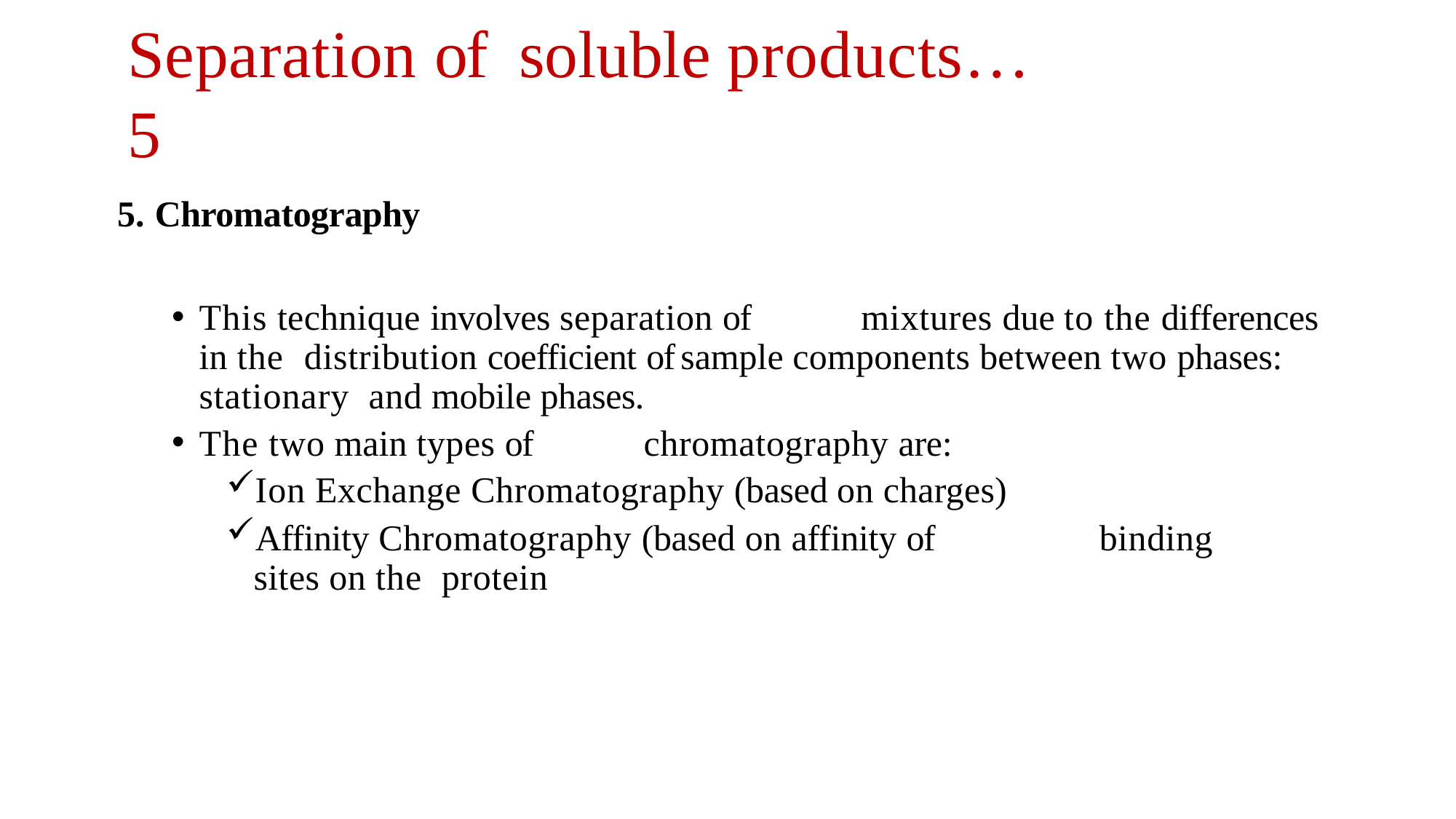

# Separation of	soluble products…5
Chromatography

This technique involves separation of	mixtures due to the differences in the  distribution coefficient of	sample components between two phases: stationary  and mobile phases.
The two main types of	chromatography are:
Ion Exchange Chromatography (based on charges)
Affinity Chromatography (based on affinity of	binding sites on the  protein